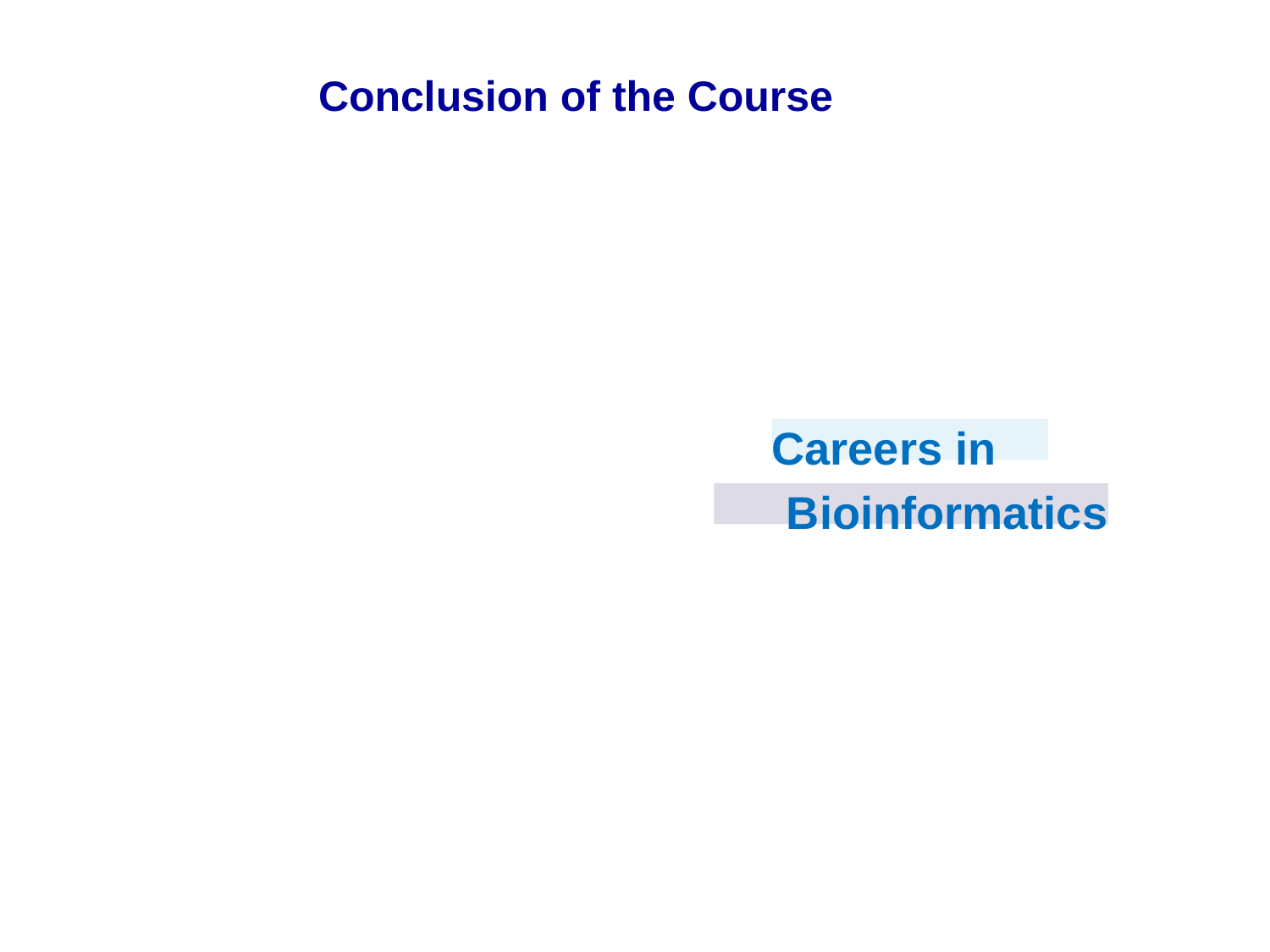

Conclusion of the Course
Careers in
Bioinformatics